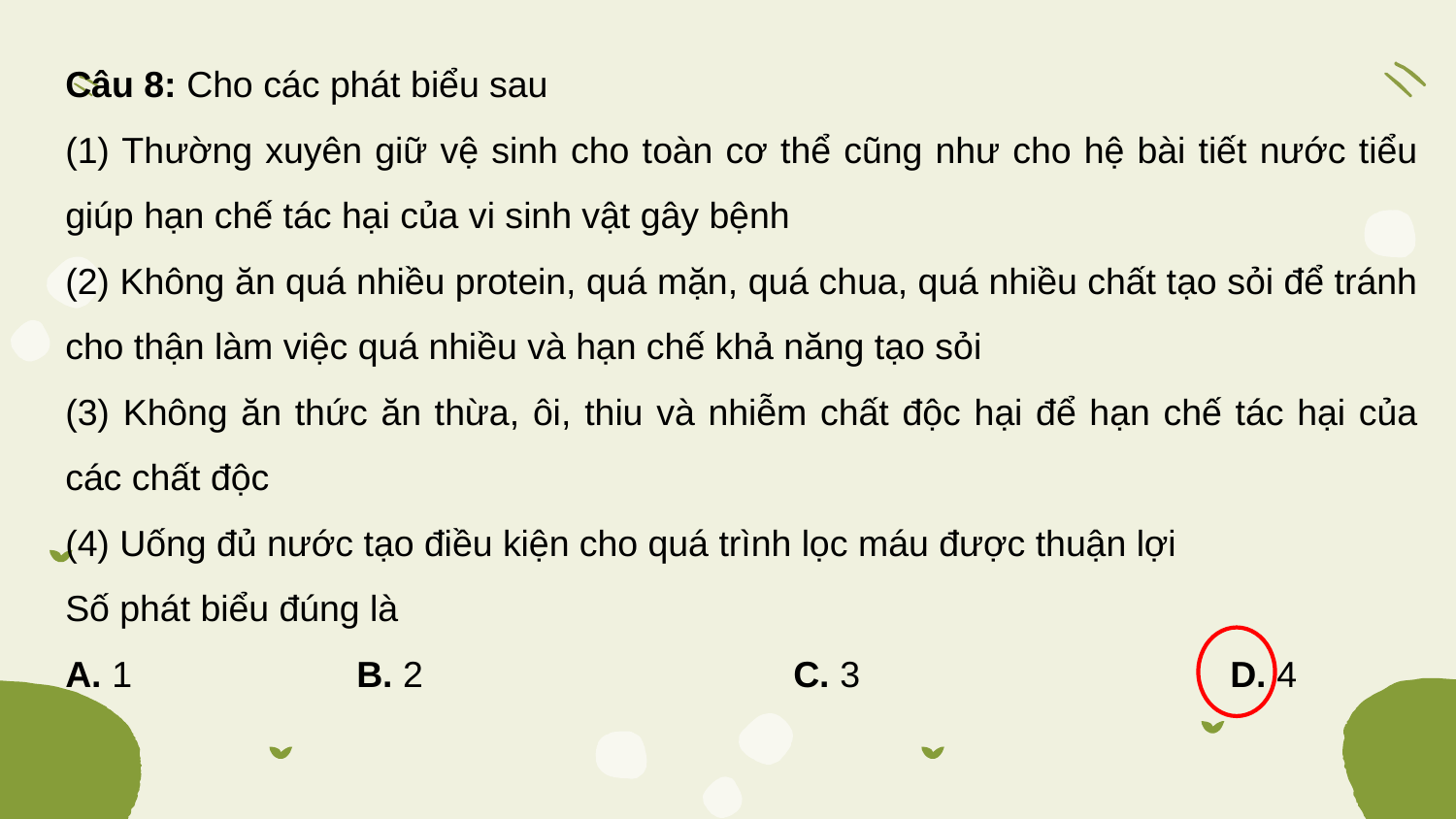

Câu 8: Cho các phát biểu sau
(1) Thường xuyên giữ vệ sinh cho toàn cơ thể cũng như cho hệ bài tiết nước tiểu giúp hạn chế tác hại của vi sinh vật gây bệnh
(2) Không ăn quá nhiều protein, quá mặn, quá chua, quá nhiều chất tạo sỏi để tránh cho thận làm việc quá nhiều và hạn chế khả năng tạo sỏi
(3) Không ăn thức ăn thừa, ôi, thiu và nhiễm chất độc hại để hạn chế tác hại của các chất độc
(4) Uống đủ nước tạo điều kiện cho quá trình lọc máu được thuận lợi
Số phát biểu đúng là
A. 1		B. 2			C. 3			D. 4